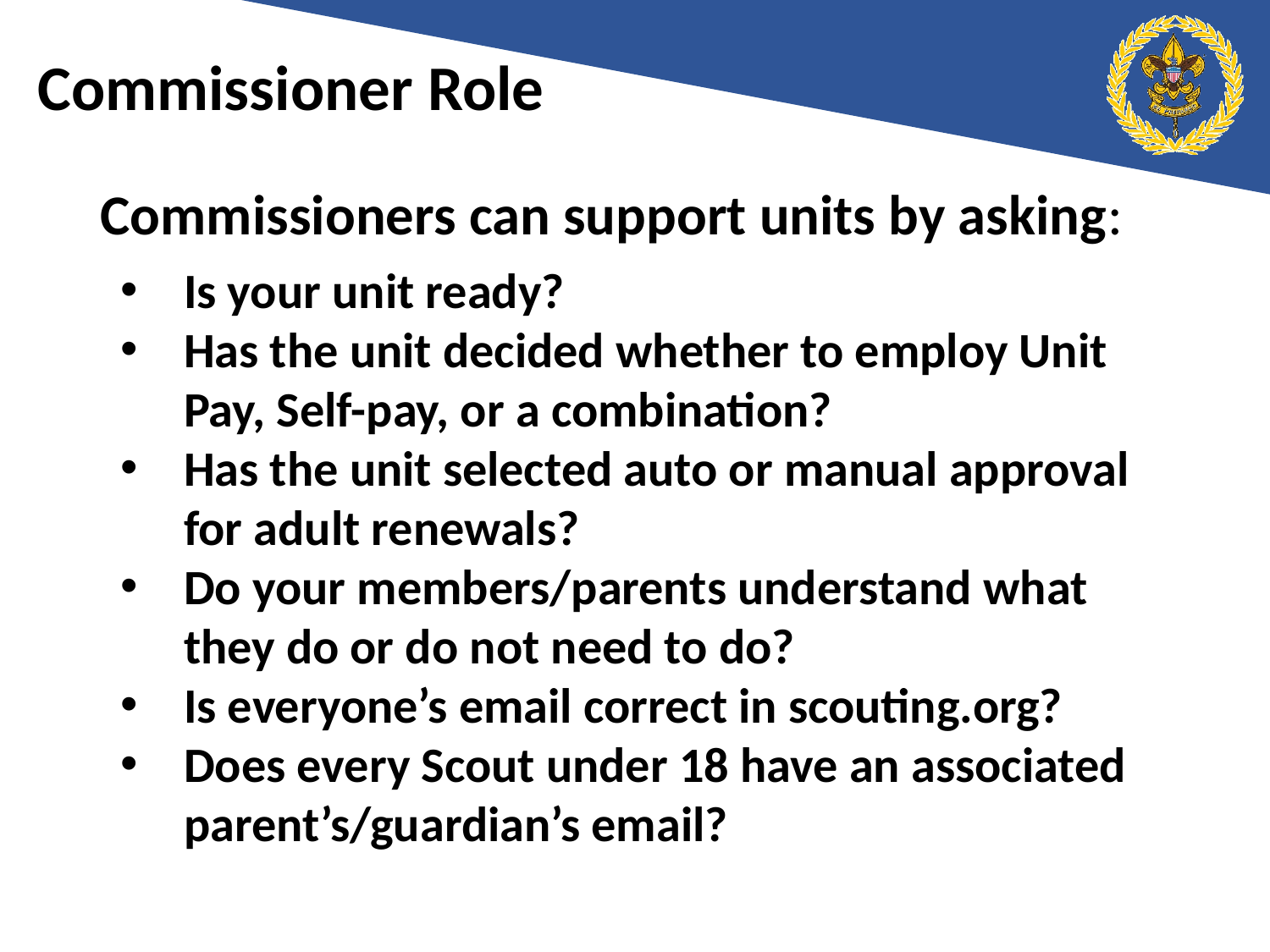

# Commissioner Role
Commissioners can support units by asking:
Is your unit ready?
Has the unit decided whether to employ Unit Pay, Self-pay, or a combination?
Has the unit selected auto or manual approval for adult renewals?
Do your members/parents understand what they do or do not need to do?
Is everyone’s email correct in scouting.org?
Does every Scout under 18 have an associated parent’s/guardian’s email?